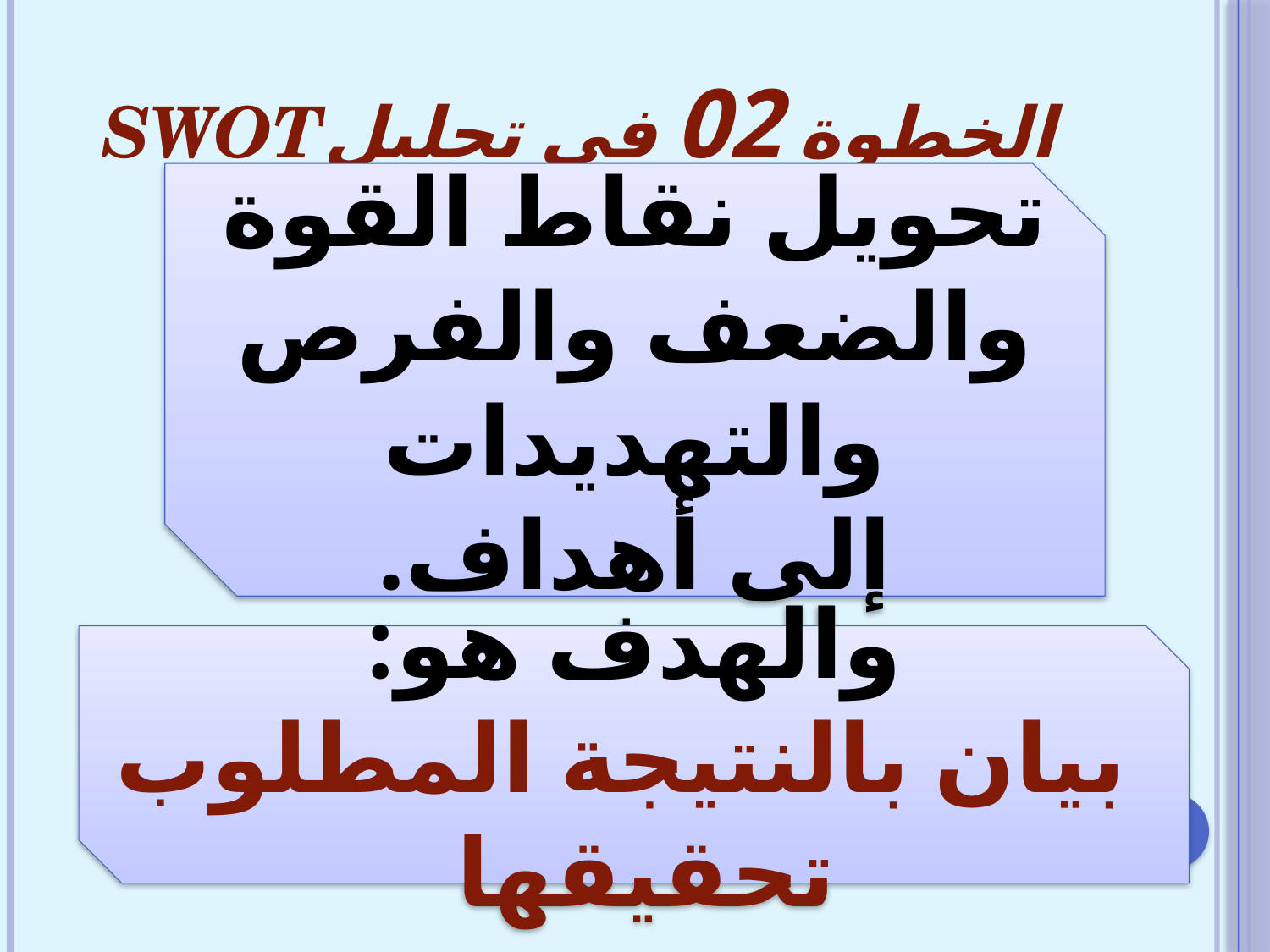

# الخطوة 02 في تحليلSWOT
تحويل نقاط القوة والضعف والفرص والتهديدات
إلى أهداف.
والهدف هو:
 بيان بالنتيجة المطلوب تحقيقها